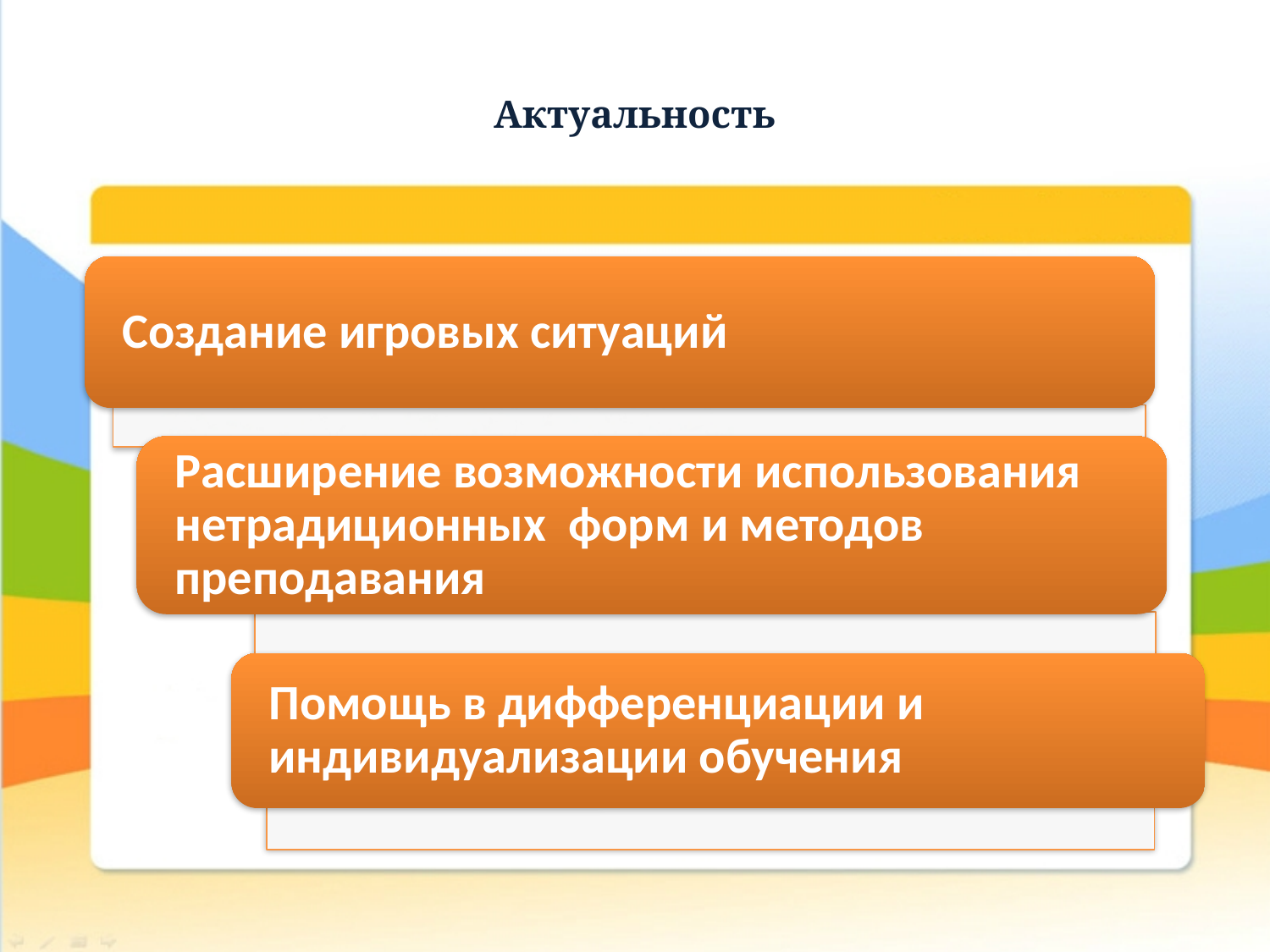

# Актуальность
Создание игровых ситуаций
Расширение возможности использования нетрадиционных  форм и методов преподавания
Помощь в дифференциации и индивидуализации обучения